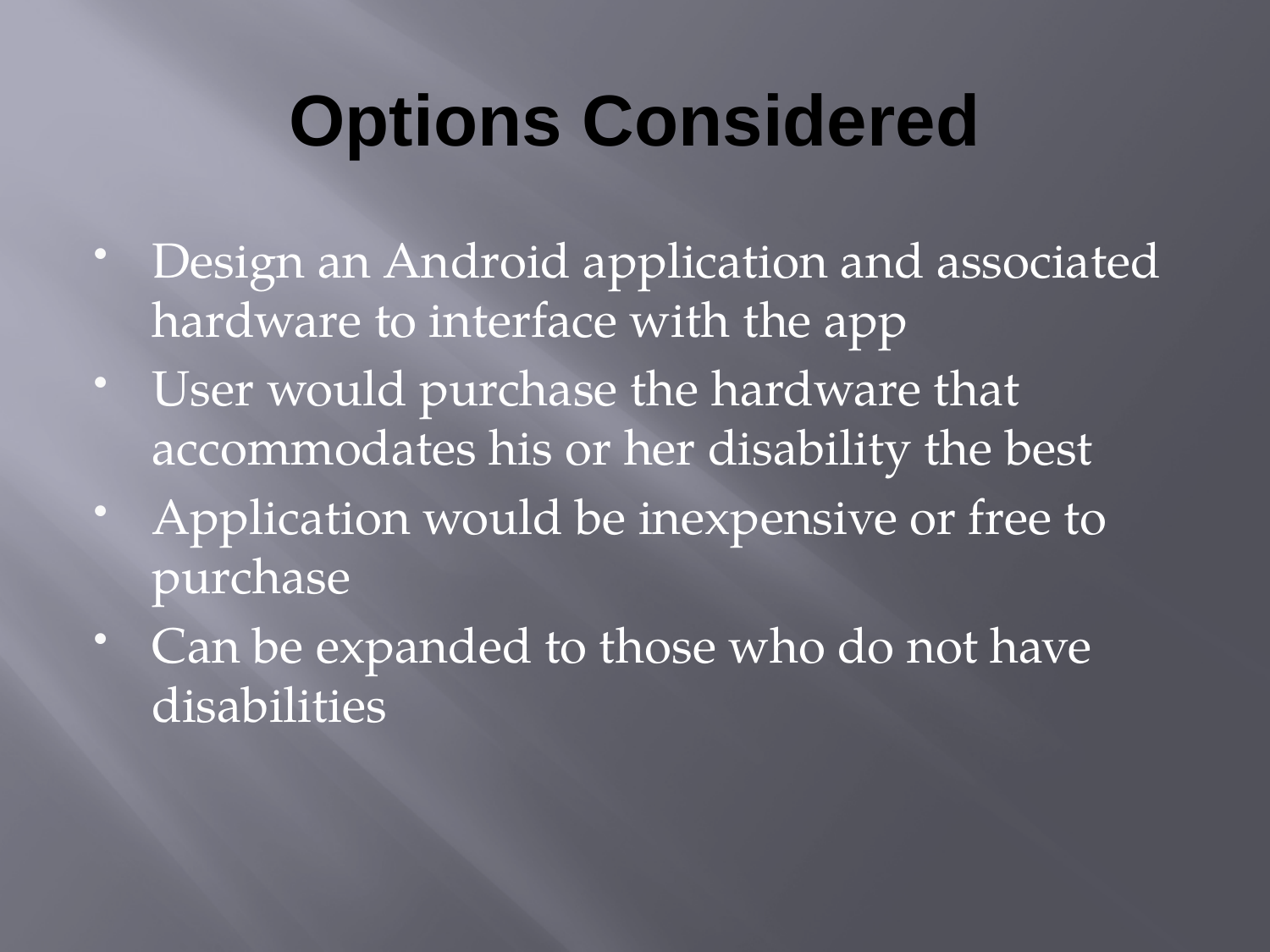

# Options Considered
Design an Android application and associated hardware to interface with the app
User would purchase the hardware that accommodates his or her disability the best
Application would be inexpensive or free to purchase
Can be expanded to those who do not have disabilities